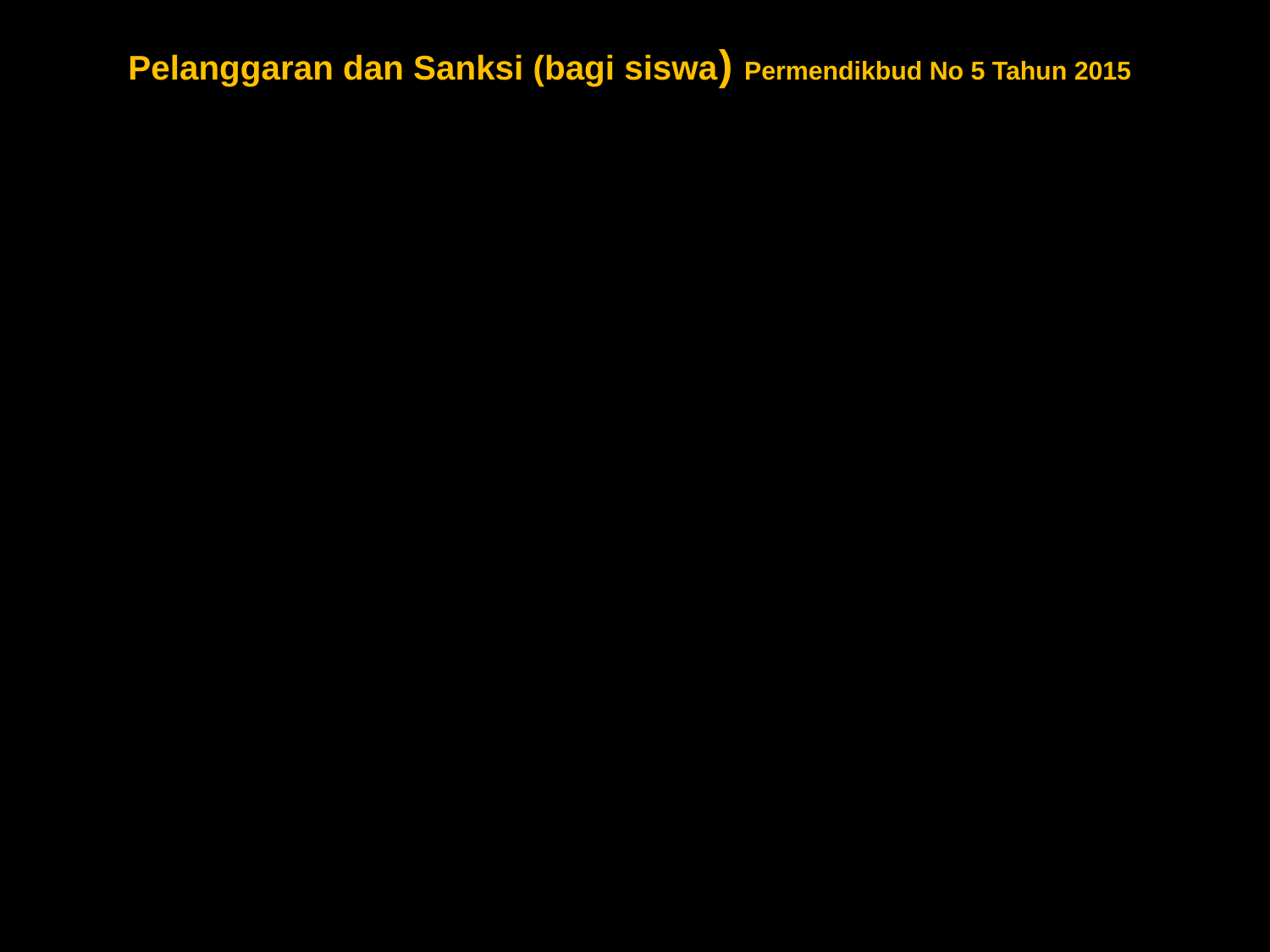

# Pelanggaran dan Sanksi (bagi siswa) Permendikbud No 5 Tahun 2015